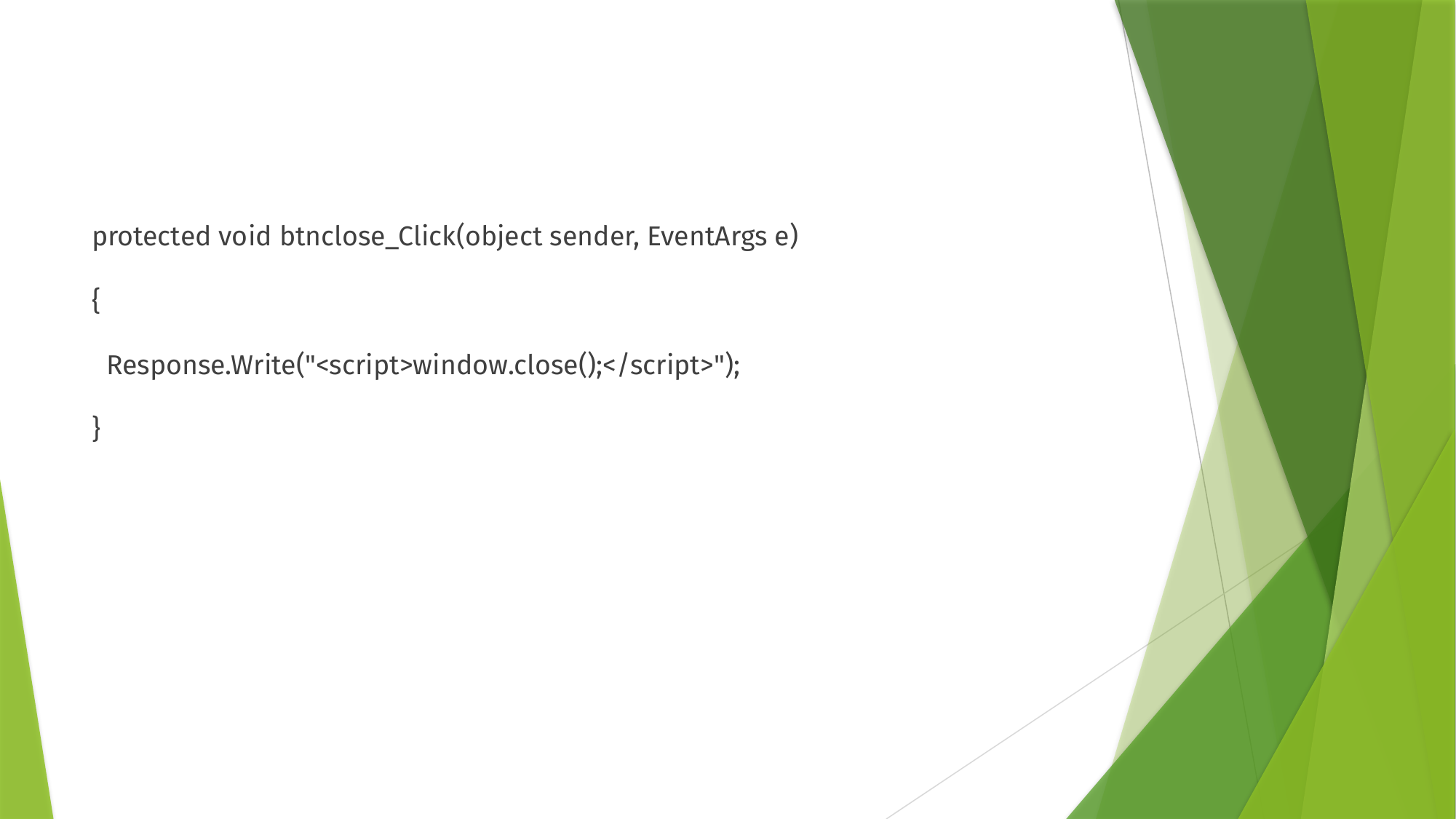

#
protected void btnclose_Click(object sender, EventArgs e)
{
  Response.Write("<script>window.close();</script>");
}